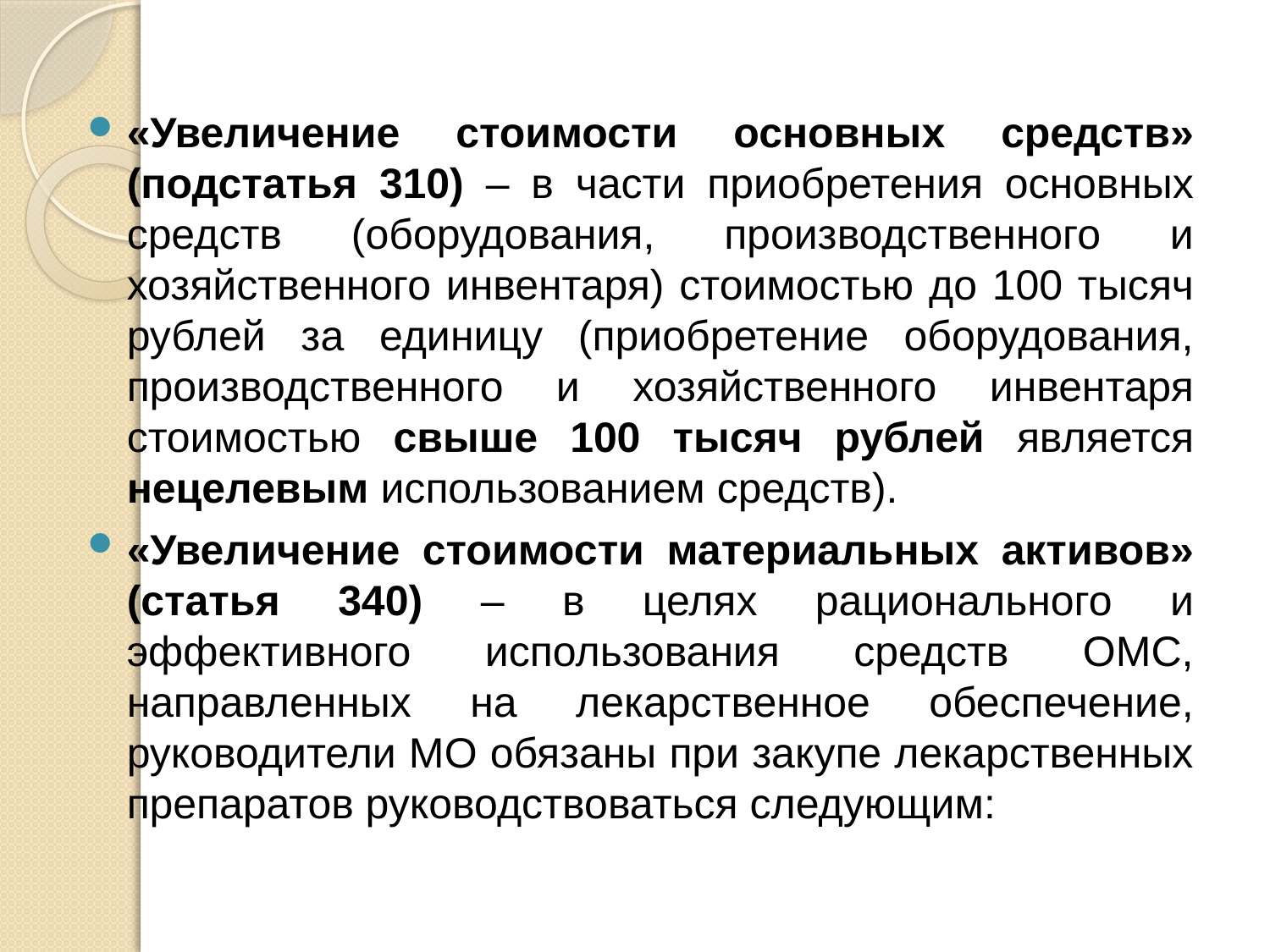

«Увеличение стоимости основных средств» (подстатья 310) – в части приобретения основных средств (оборудования, производственного и хозяйственного инвентаря) стоимостью до 100 тысяч рублей за единицу (приобретение оборудования, производственного и хозяйственного инвентаря стоимостью свыше 100 тысяч рублей является нецелевым использованием средств).
«Увеличение стоимости материальных активов» (статья 340) – в целях рационального и эффективного использования средств ОМС, направленных на лекарственное обеспечение, руководители МО обязаны при закупе лекарственных препаратов руководствоваться следующим: